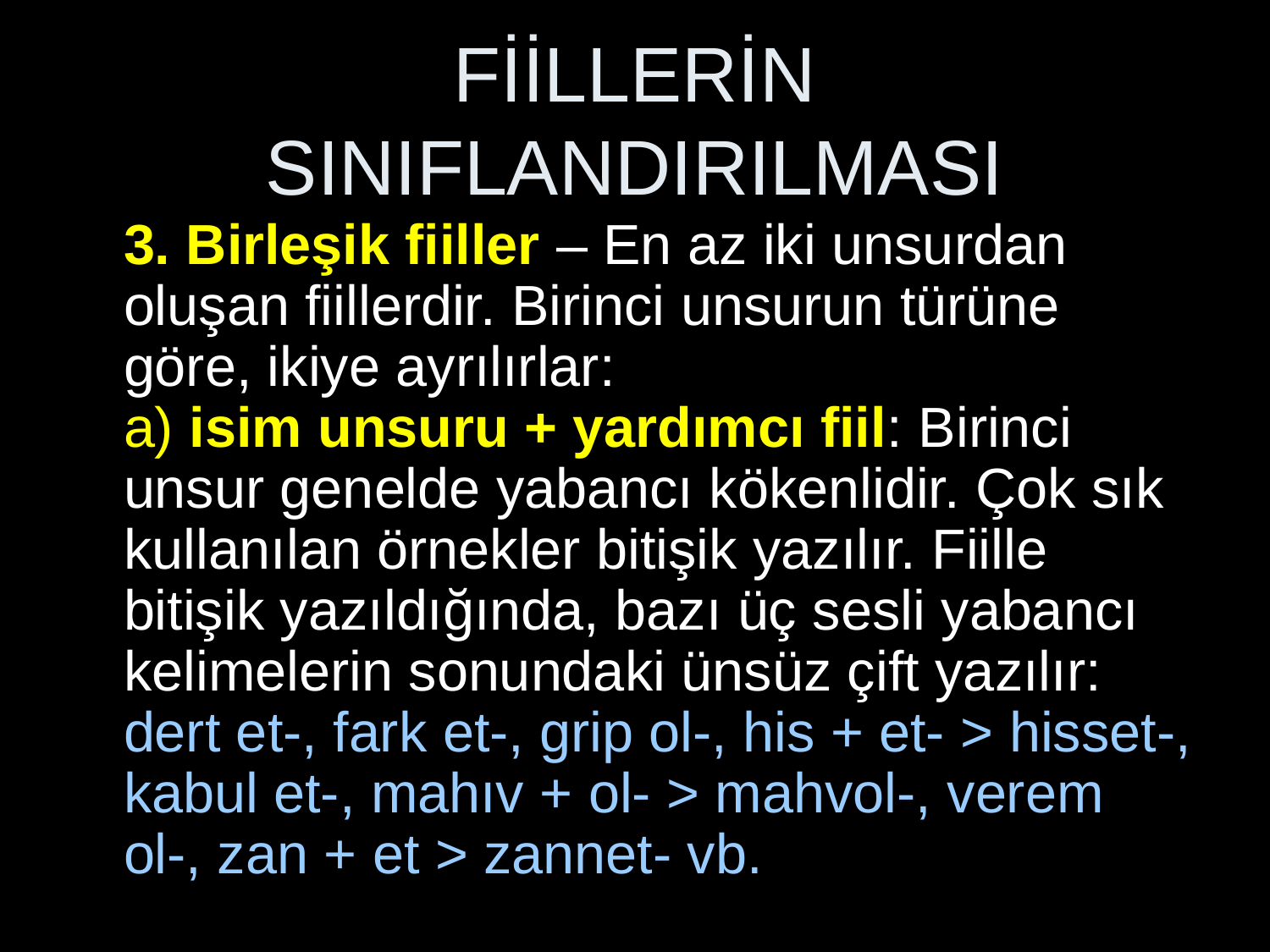

# FİİLLERİN SINIFLANDIRILMASI
3. Birleşik fiiller – En az iki unsurdan oluşan fiillerdir. Birinci unsurun türüne göre, ikiye ayrılırlar:
a) isim unsuru + yardımcı fiil: Birinci unsur genelde yabancı kökenlidir. Çok sık kullanılan örnekler bitişik yazılır. Fiille bitişik yazıldığında, bazı üç sesli yabancı kelimelerin sonundaki ünsüz çift yazılır: dert et-, fark et-, grip ol-, his + et- > hisset-, kabul et-, mahıv + ol- > mahvol-, verem ol-, zan + et > zannet- vb.